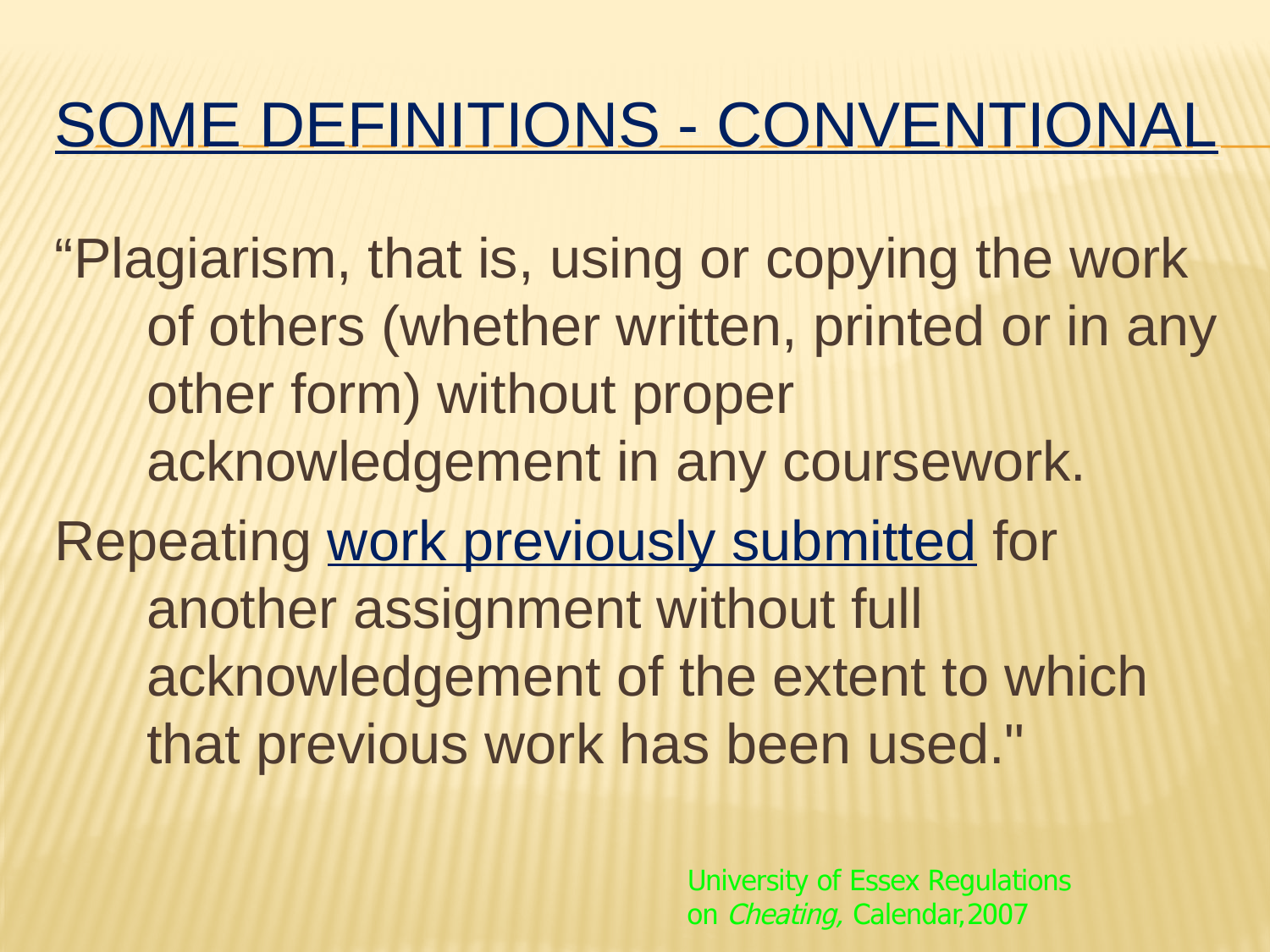

# Some Definitions - Conventional
“Plagiarism, that is, using or copying the work of others (whether written, printed or in any other form) without proper acknowledgement in any coursework.
Repeating work previously submitted for another assignment without full acknowledgement of the extent to which that previous work has been used."
University of Essex Regulations on Cheating, Calendar,2007